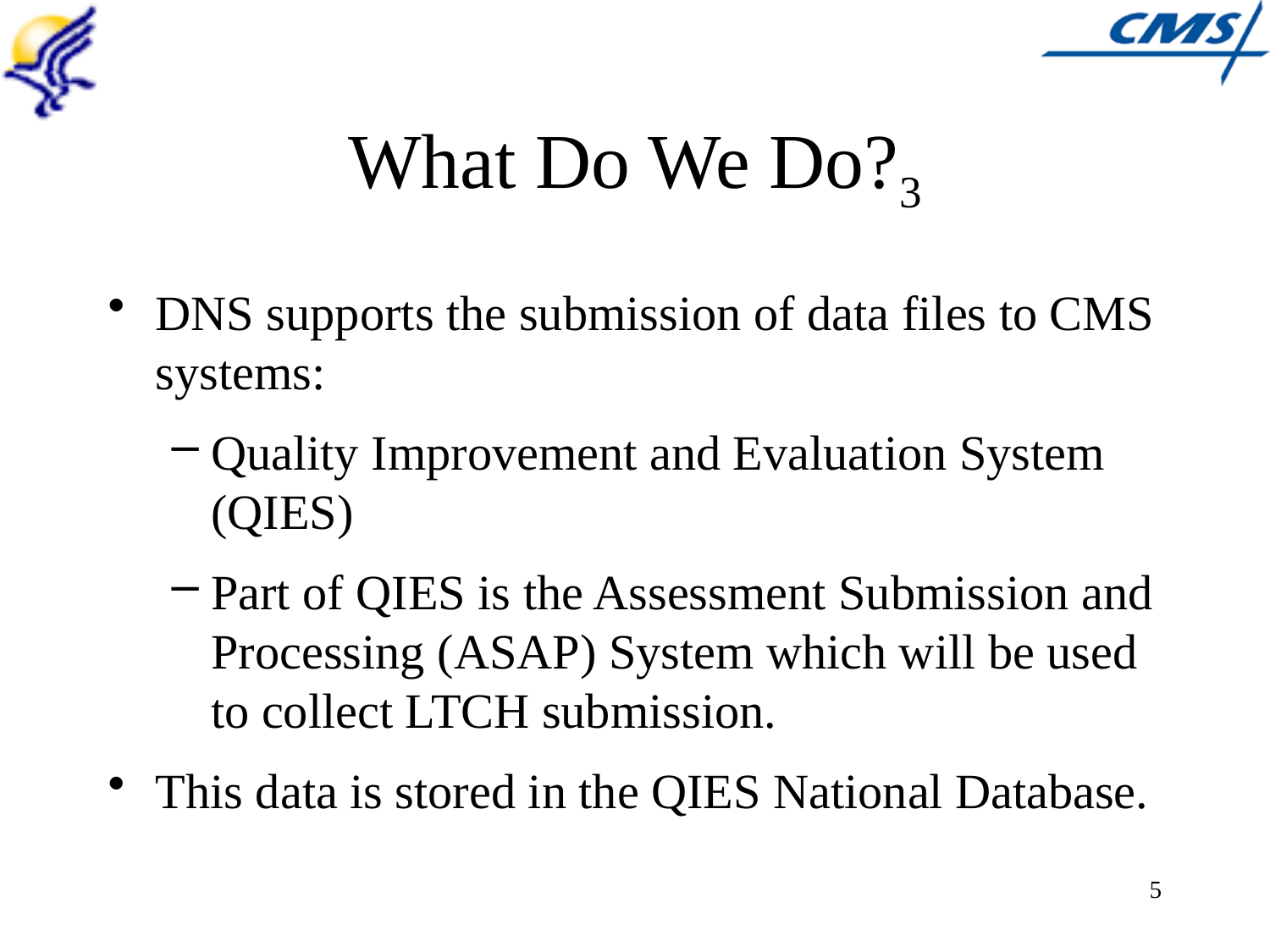

# What Do We Do?3
DNS supports the submission of data files to CMS systems:
Quality Improvement and Evaluation System (QIES)
Part of QIES is the Assessment Submission and Processing (ASAP) System which will be used to collect LTCH submission.
This data is stored in the QIES National Database.

5